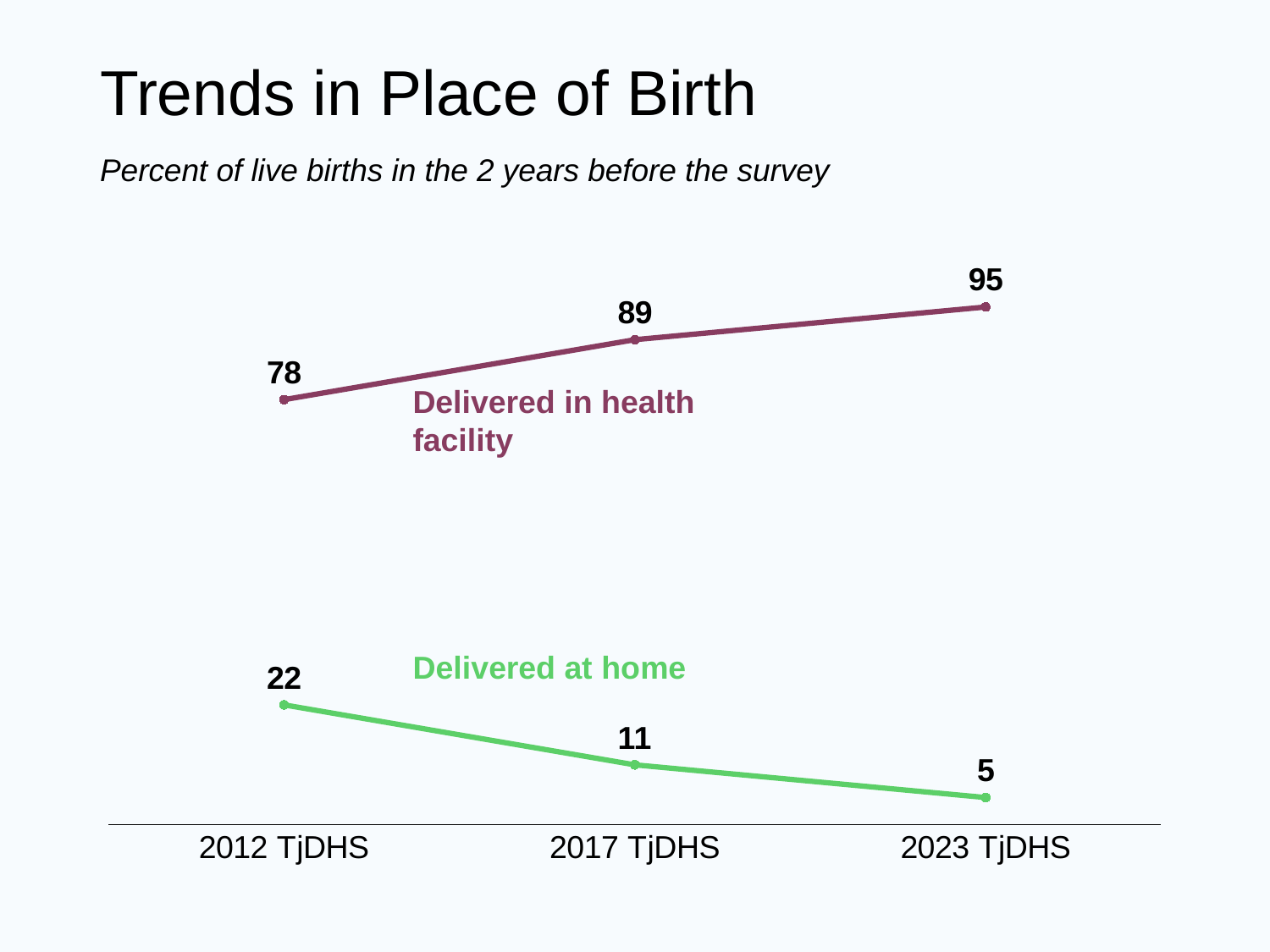

# Trends in Place of Birth
Percent of live births in the 2 years before the survey

### Chart

| Category | Health facility | At home |
|---|---|---|
| 2012 TjDHS | 78.0 | 22.0 |
| 2017 TjDHS | 89.0 | 11.0 |
| 2023 TjDHS | 95.0 | 5.0 |
Delivered in health facility
Delivered at home